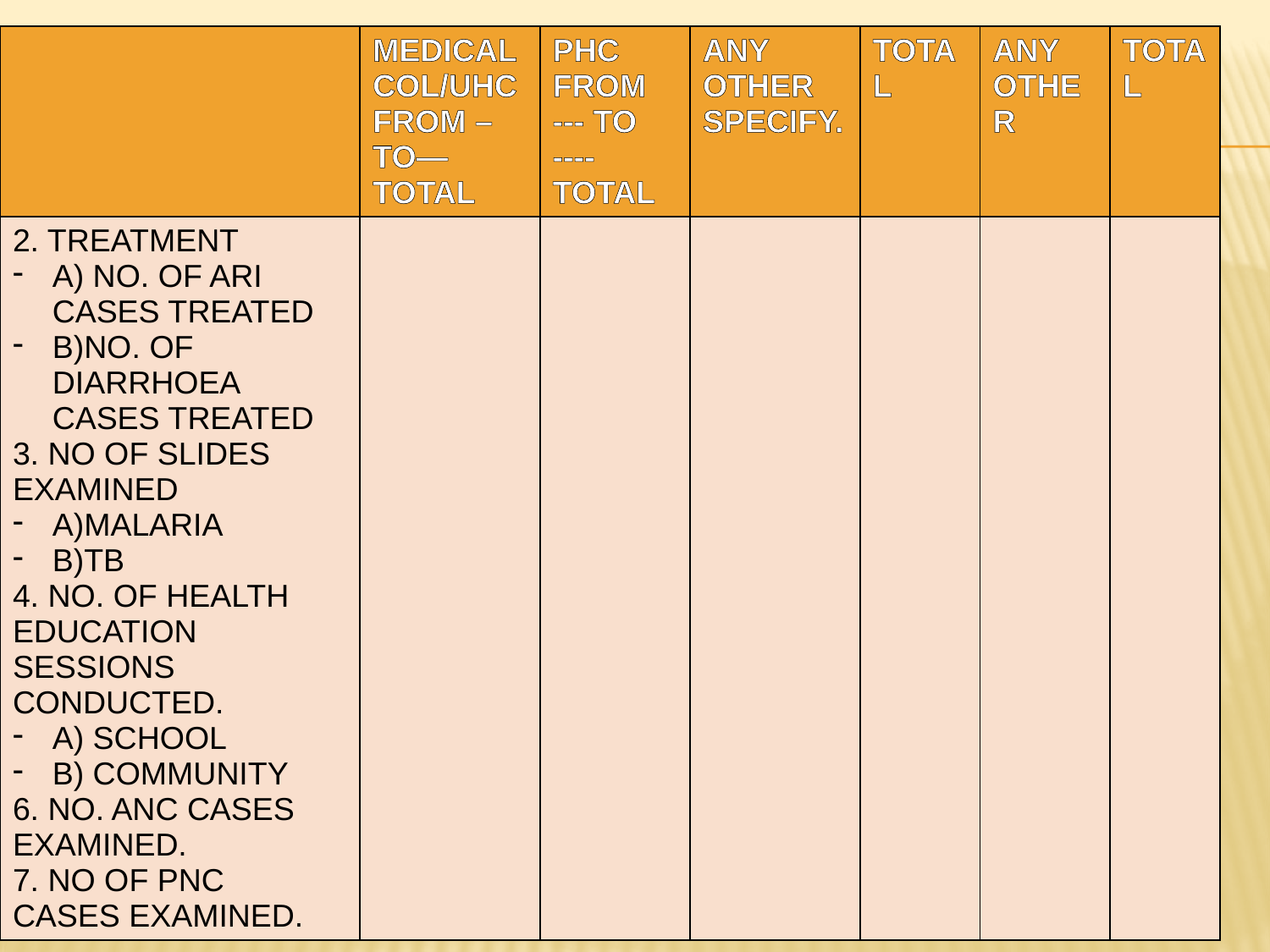

|  | MEDICAL COL/UHC FROM – TO— TOTAL | PHC FROM --- TO ---- TOTAL | ANY OTHER SPECIFY. | TOTAL | ANY OTHER | TOTAL |
| --- | --- | --- | --- | --- | --- | --- |
| 2. TREATMENT A) NO. OF ARI CASES TREATED B)NO. OF DIARRHOEA CASES TREATED 3. NO OF SLIDES EXAMINED A)MALARIA B)TB 4. NO. OF HEALTH EDUCATION SESSIONS CONDUCTED. A) SCHOOL B) COMMUNITY 6. NO. ANC CASES EXAMINED. 7. NO OF PNC CASES EXAMINED. |  |  |  |  |  |  |